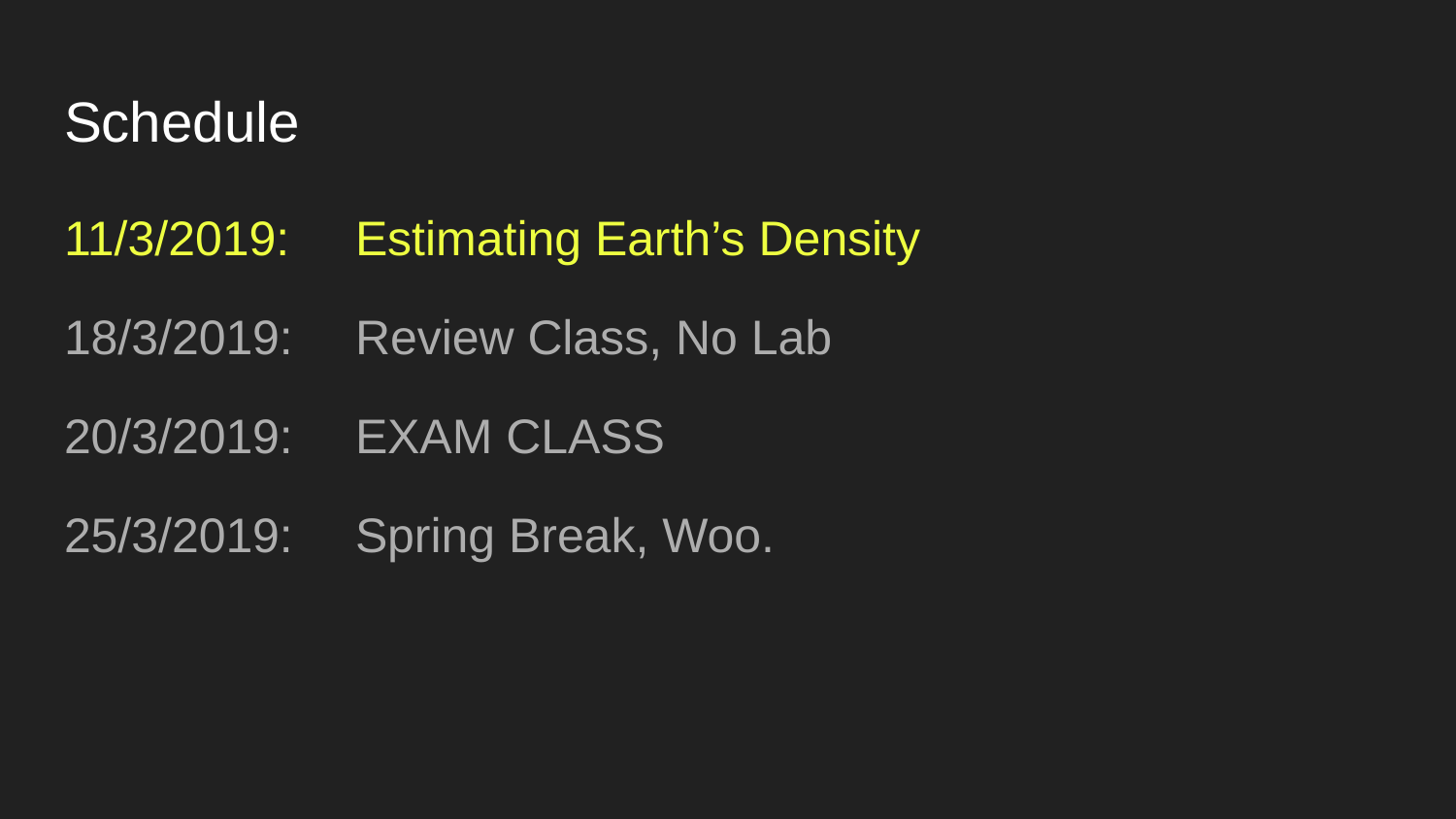

# Schedule
11/3/2019:	Estimating Earth’s Density
18/3/2019:	Review Class, No Lab
20/3/2019:	EXAM CLASS
25/3/2019:	Spring Break, Woo.